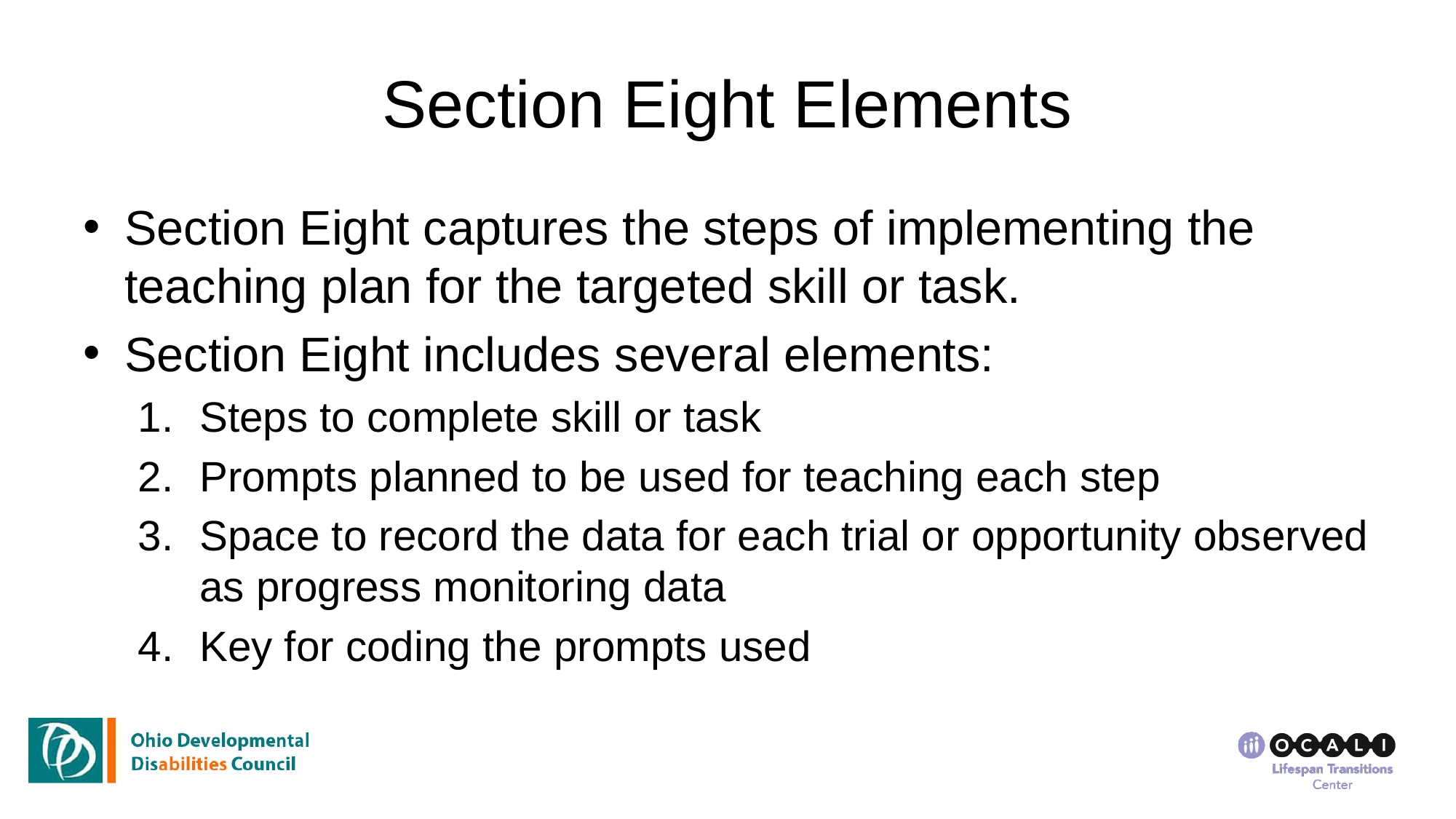

# Section Eight Elements
Section Eight captures the steps of implementing the teaching plan for the targeted skill or task.
Section Eight includes several elements:
Steps to complete skill or task
Prompts planned to be used for teaching each step
Space to record the data for each trial or opportunity observed as progress monitoring data
Key for coding the prompts used